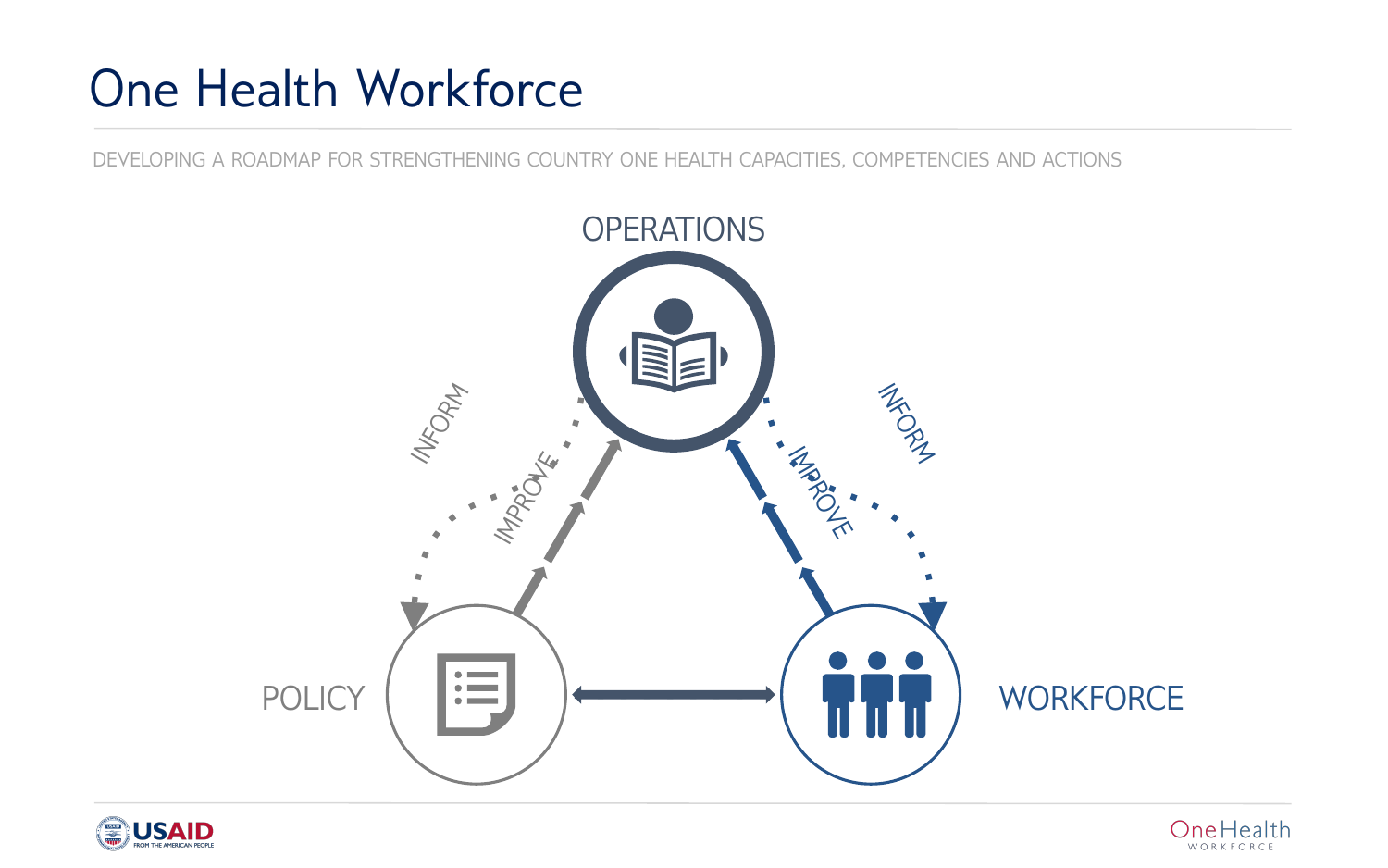

# One Health Workforce
DEVELOPING A ROADMAP FOR STRENGTHENING COUNTRY ONE HEALTH CAPACITIES, COMPETENCIES AND ACTIONS
OPERATIONS

INFORM
INFORM
IMPROVE

IMPROVE

POLICY
WORKFORCE